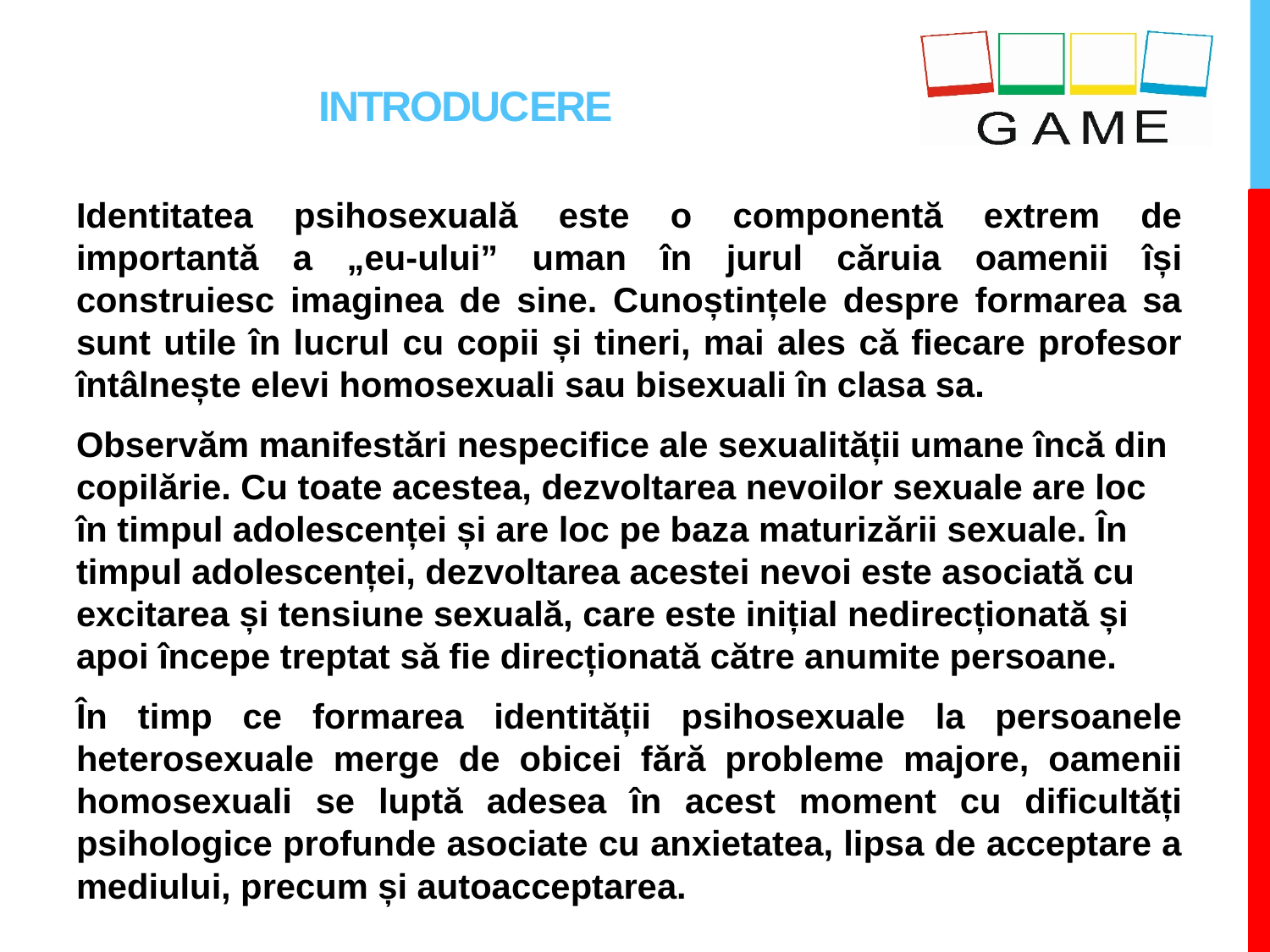

# IntroducERE
Identitatea psihosexuală este o componentă extrem de importantă a „eu-ului” uman în jurul căruia oamenii își construiesc imaginea de sine. Cunoștințele despre formarea sa sunt utile în lucrul cu copii și tineri, mai ales că fiecare profesor întâlnește elevi homosexuali sau bisexuali în clasa sa.
Observăm manifestări nespecifice ale sexualității umane încă din copilărie. Cu toate acestea, dezvoltarea nevoilor sexuale are loc în timpul adolescenței și are loc pe baza maturizării sexuale. În timpul adolescenței, dezvoltarea acestei nevoi este asociată cu excitarea și tensiune sexuală, care este inițial nedirecționată și apoi începe treptat să fie direcționată către anumite persoane.
În timp ce formarea identității psihosexuale la persoanele heterosexuale merge de obicei fără probleme majore, oamenii homosexuali se luptă adesea în acest moment cu dificultăți psihologice profunde asociate cu anxietatea, lipsa de acceptare a mediului, precum și autoacceptarea.